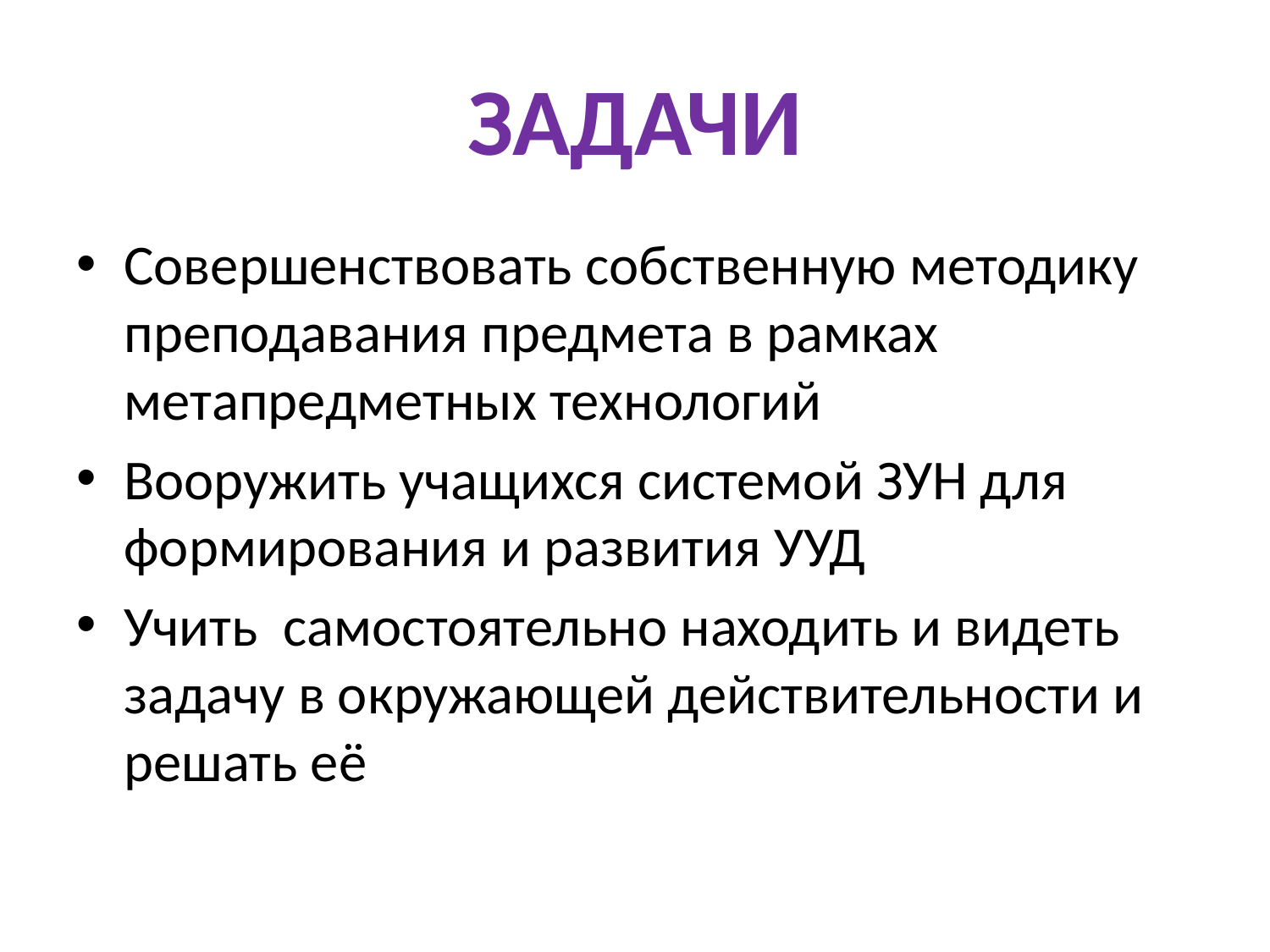

# ЗАДАЧИ
Совершенствовать собственную методику преподавания предмета в рамках метапредметных технологий
Вооружить учащихся системой ЗУН для формирования и развития УУД
Учить  самостоятельно находить и видеть задачу в окружающей действительности и решать её